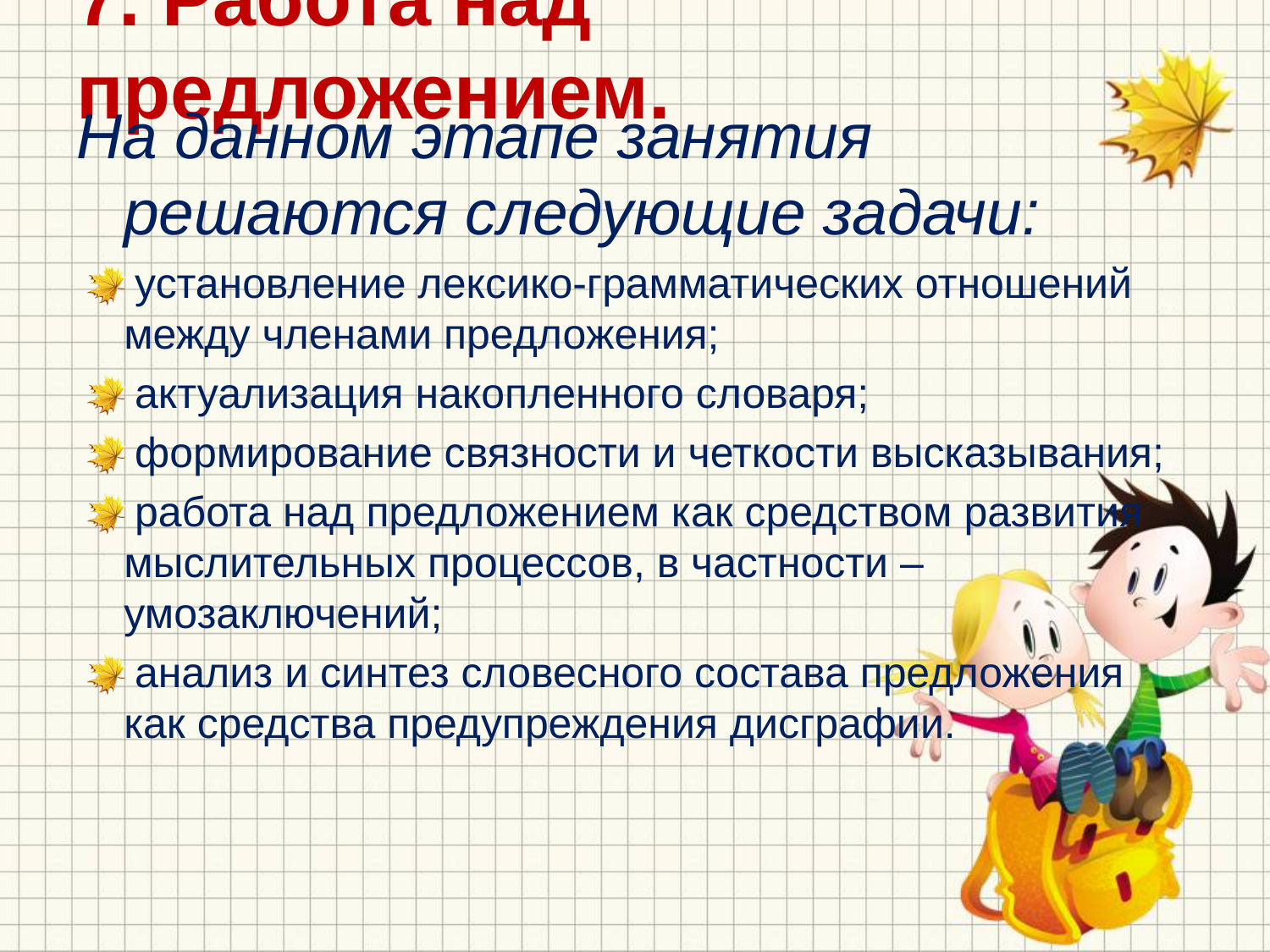

# 7. Работа над предложением.
На данном этапе занятия решаются следующие задачи:
установление лексико-грамматических отношений между членами предложения;
актуализация накопленного словаря;
формирование связности и четкости высказывания;
работа над предложением как средством развития мыслительных процессов, в частности – умозаключений;
анализ и синтез словесного состава предложения как средства предупреждения дисграфии.